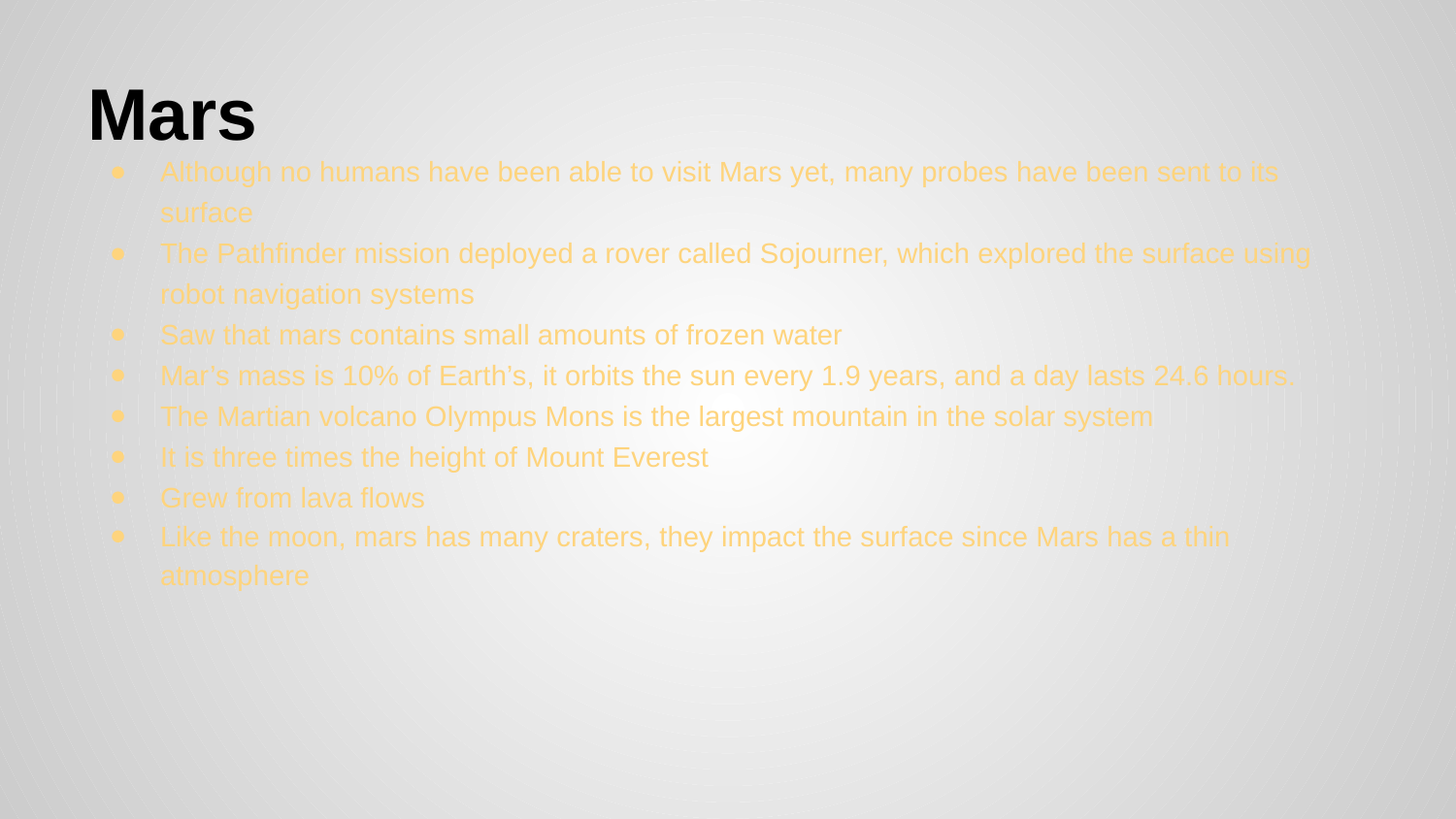

# Mars
Although no humans have been able to visit Mars yet, many probes have been sent to its surface
The Pathfinder mission deployed a rover called Sojourner, which explored the surface using robot navigation systems
Saw that mars contains small amounts of frozen water
Mar’s mass is 10% of Earth’s, it orbits the sun every 1.9 years, and a day lasts 24.6 hours.
The Martian volcano Olympus Mons is the largest mountain in the solar system
It is three times the height of Mount Everest
Grew from lava flows
Like the moon, mars has many craters, they impact the surface since Mars has a thin atmosphere